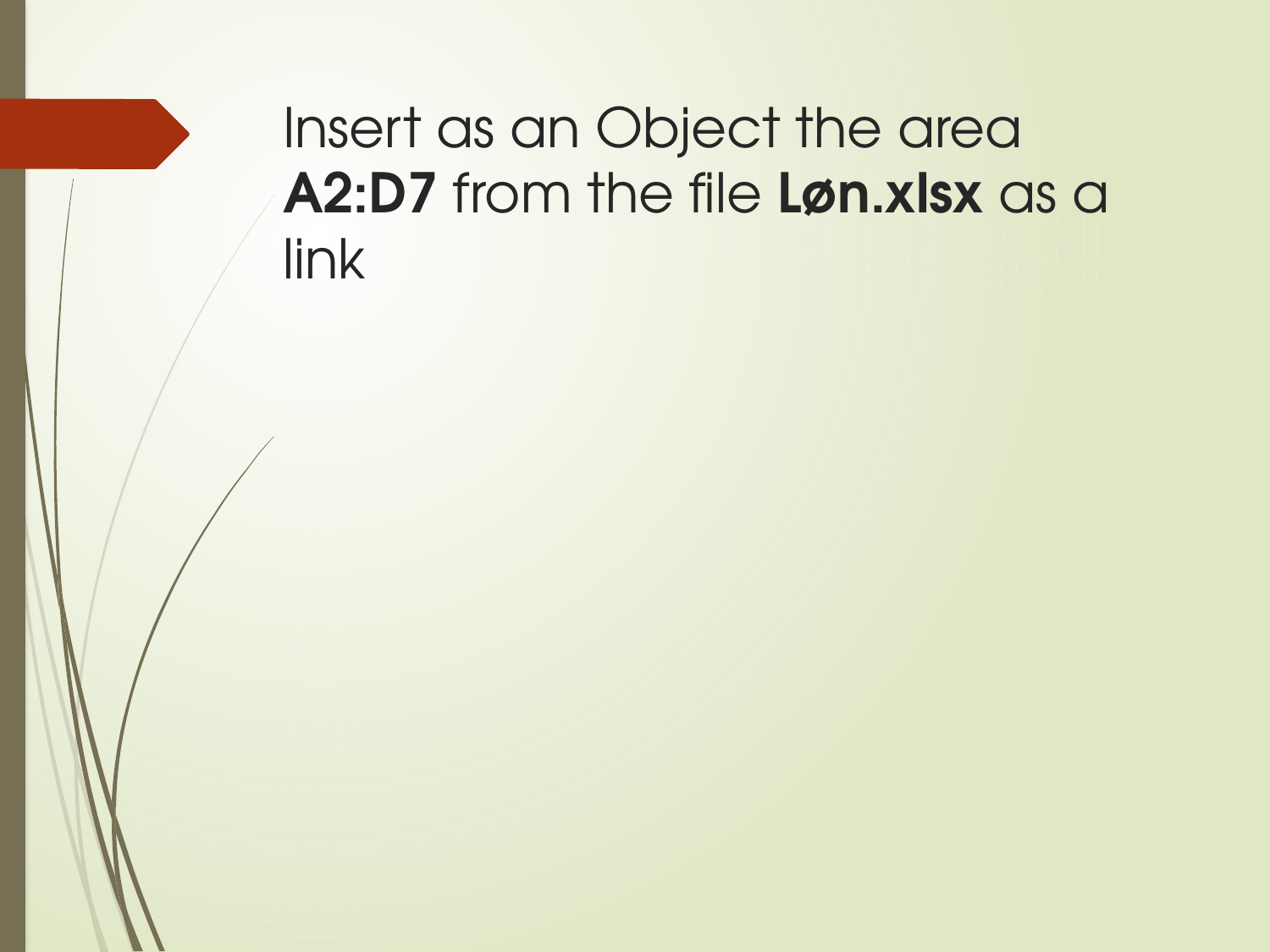

# Insert as an Object the area A2:D7 from the file Løn.xlsx as a link